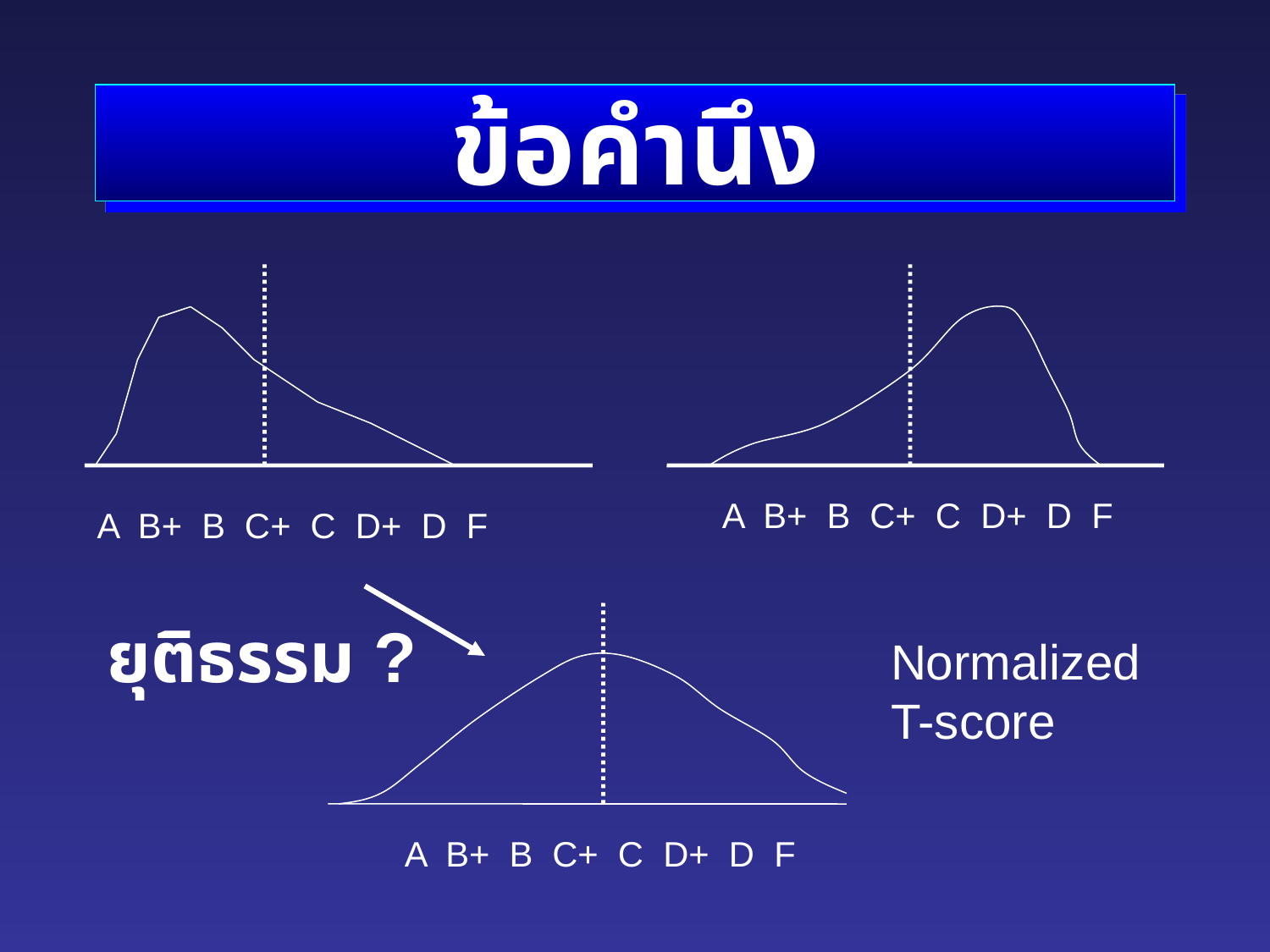

# ข้อคำนึง

A  B+  B  C+  C  D+  D  F
A  B+  B  C+  C  D+  D  F

ยุติธรรม ?
Normalized T-score

A  B+  B  C+  C  D+  D  F